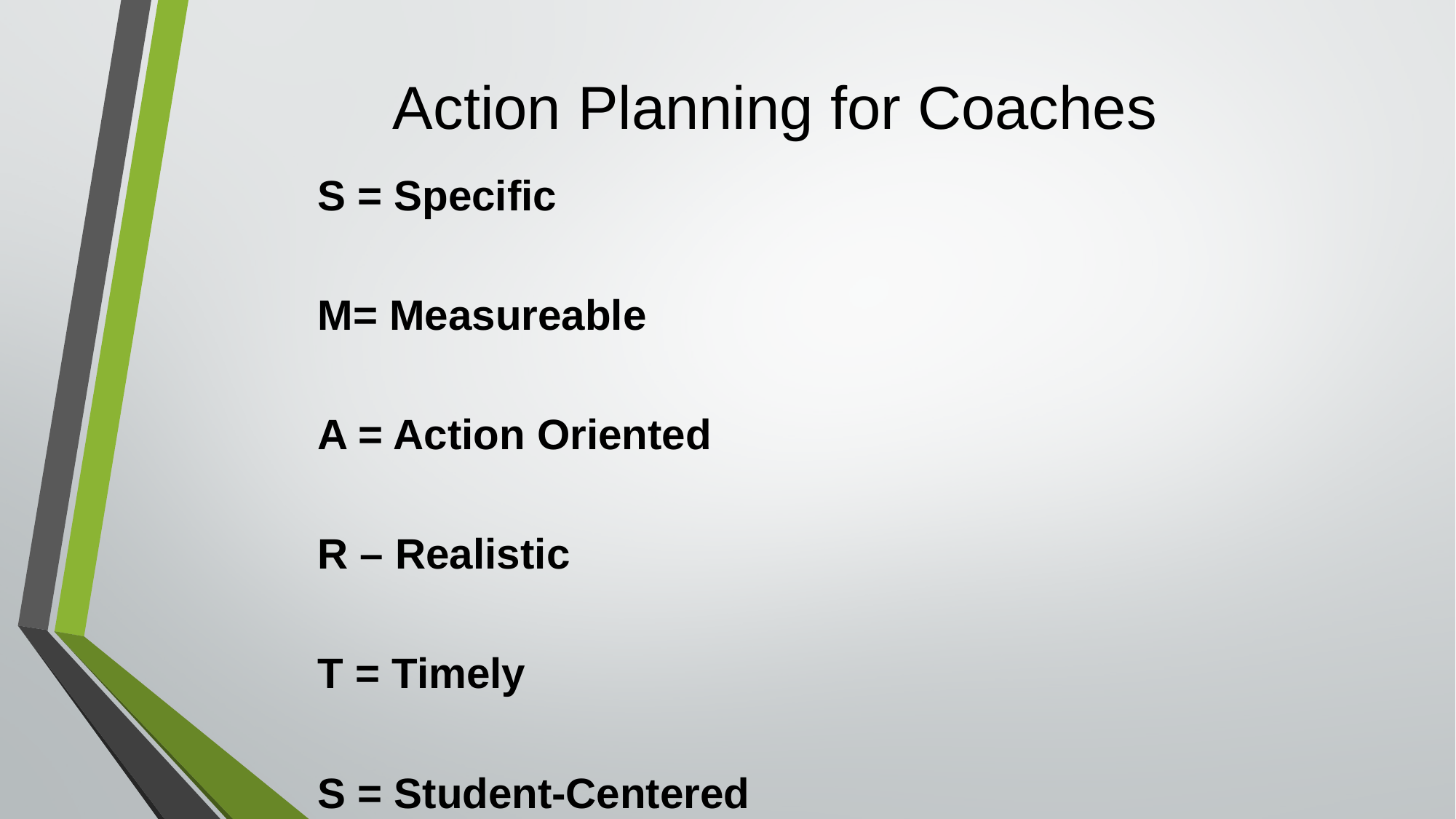

# Action Planning for Coaches

S = Specific
M= Measureable
A = Action Oriented
R – Realistic
T = Timely
S = Student-Centered